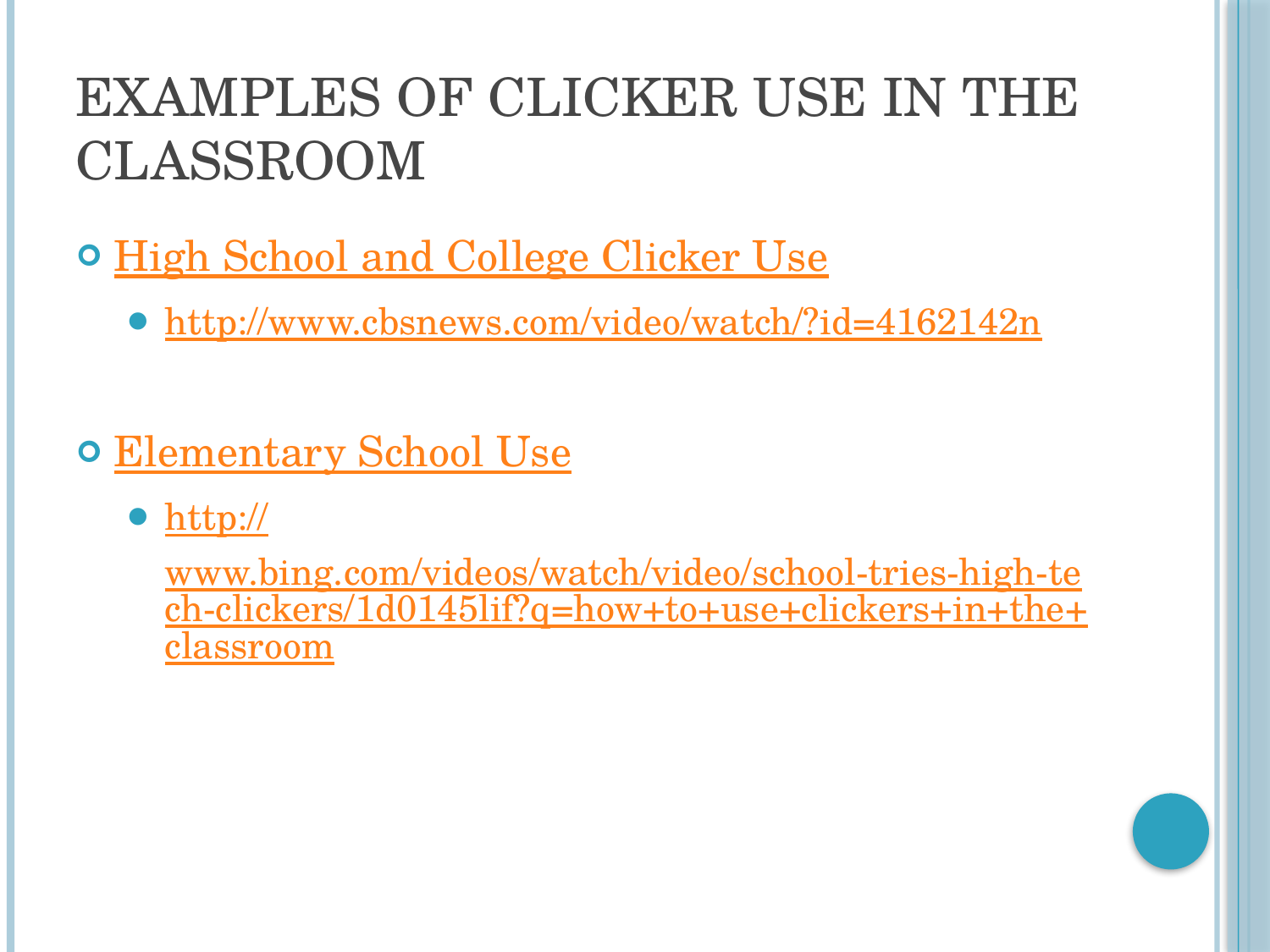

# Examples of Clicker use in the classroom
High School and College Clicker Use
http://www.cbsnews.com/video/watch/?id=4162142n

Elementary School Use
http://www.bing.com/videos/watch/video/school-tries-high-tech-clickers/1d0145lif?q=how+to+use+clickers+in+the+classroom